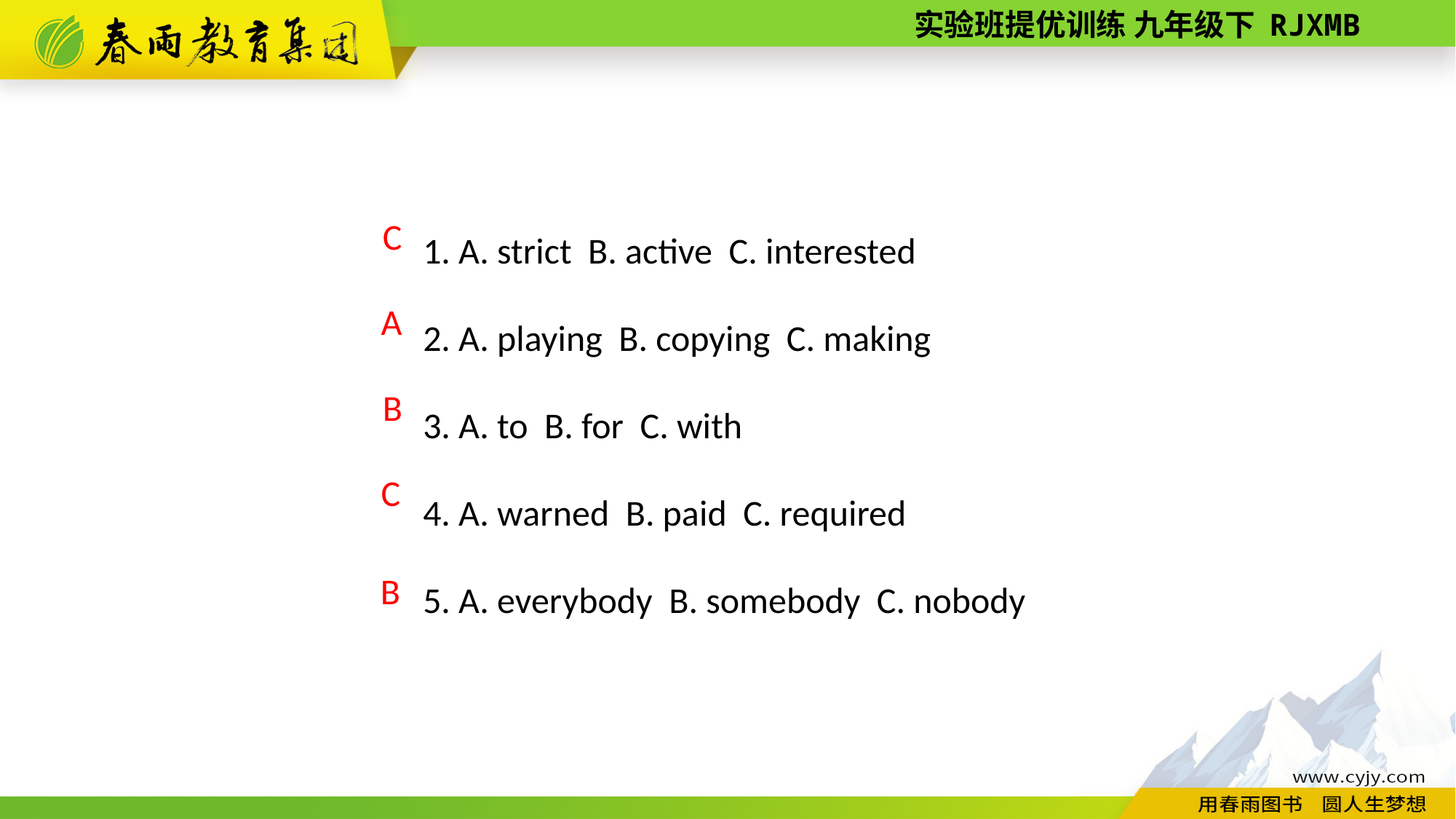

1. A. strict  B. active  C. interested
2. A. playing  B. copying  C. making
3. A. to  B. for  C. with
4. A. warned  B. paid  C. required
5. A. everybody  B. somebody  C. nobody
C
A
B
C
B